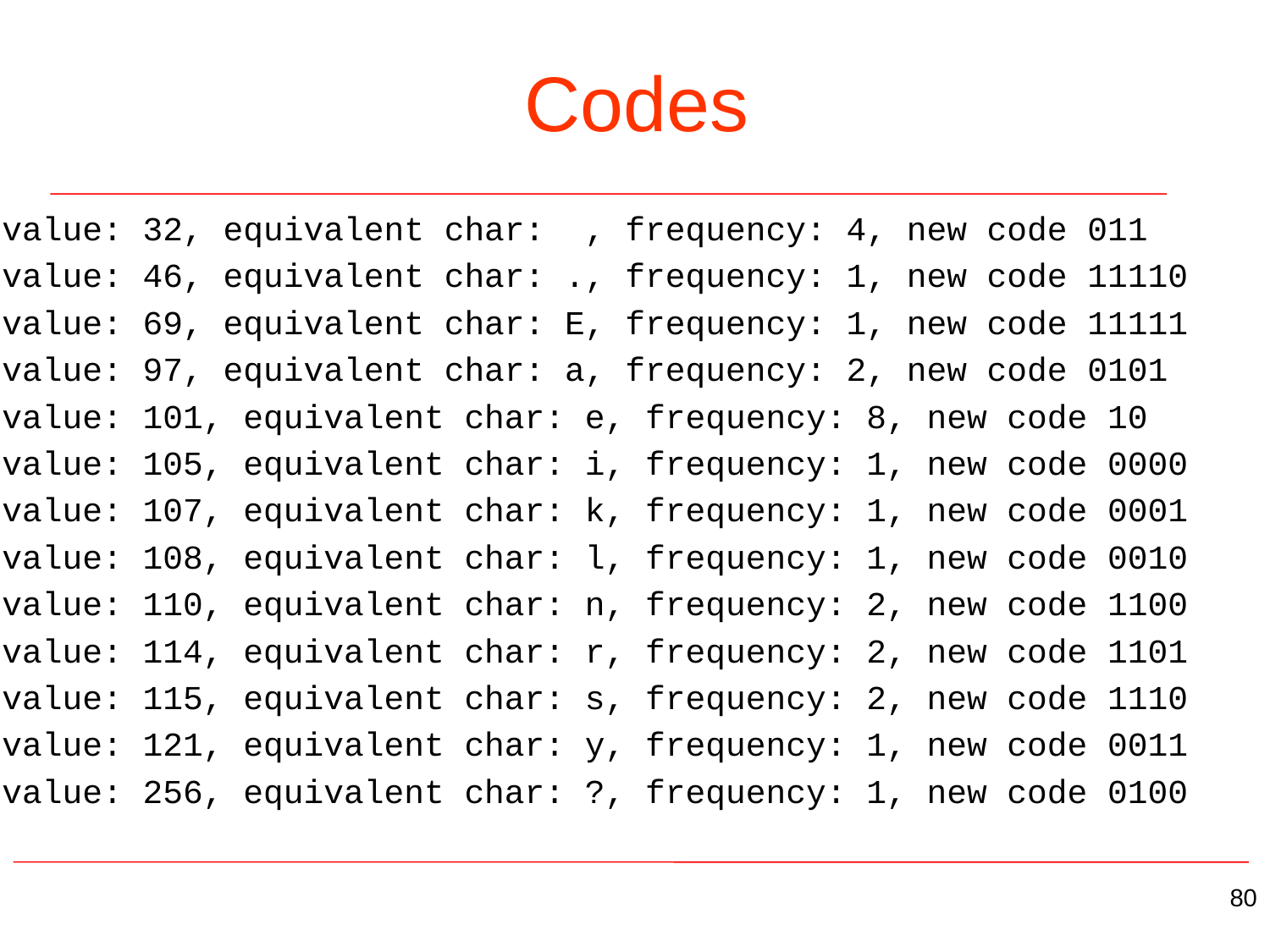

# Codes
value: 32, equivalent char:  , frequency: 4, new code 011
value: 46, equivalent char: ., frequency: 1, new code 11110
value: 69, equivalent char: E, frequency: 1, new code 11111
value: 97, equivalent char: a, frequency: 2, new code 0101
value: 101, equivalent char: e, frequency: 8, new code 10
value: 105, equivalent char: i, frequency: 1, new code 0000
value: 107, equivalent char: k, frequency: 1, new code 0001
value: 108, equivalent char: l, frequency: 1, new code 0010
value: 110, equivalent char: n, frequency: 2, new code 1100
value: 114, equivalent char: r, frequency: 2, new code 1101
value: 115, equivalent char: s, frequency: 2, new code 1110
value: 121, equivalent char: y, frequency: 1, new code 0011
value: 256, equivalent char: ?, frequency: 1, new code 0100
80